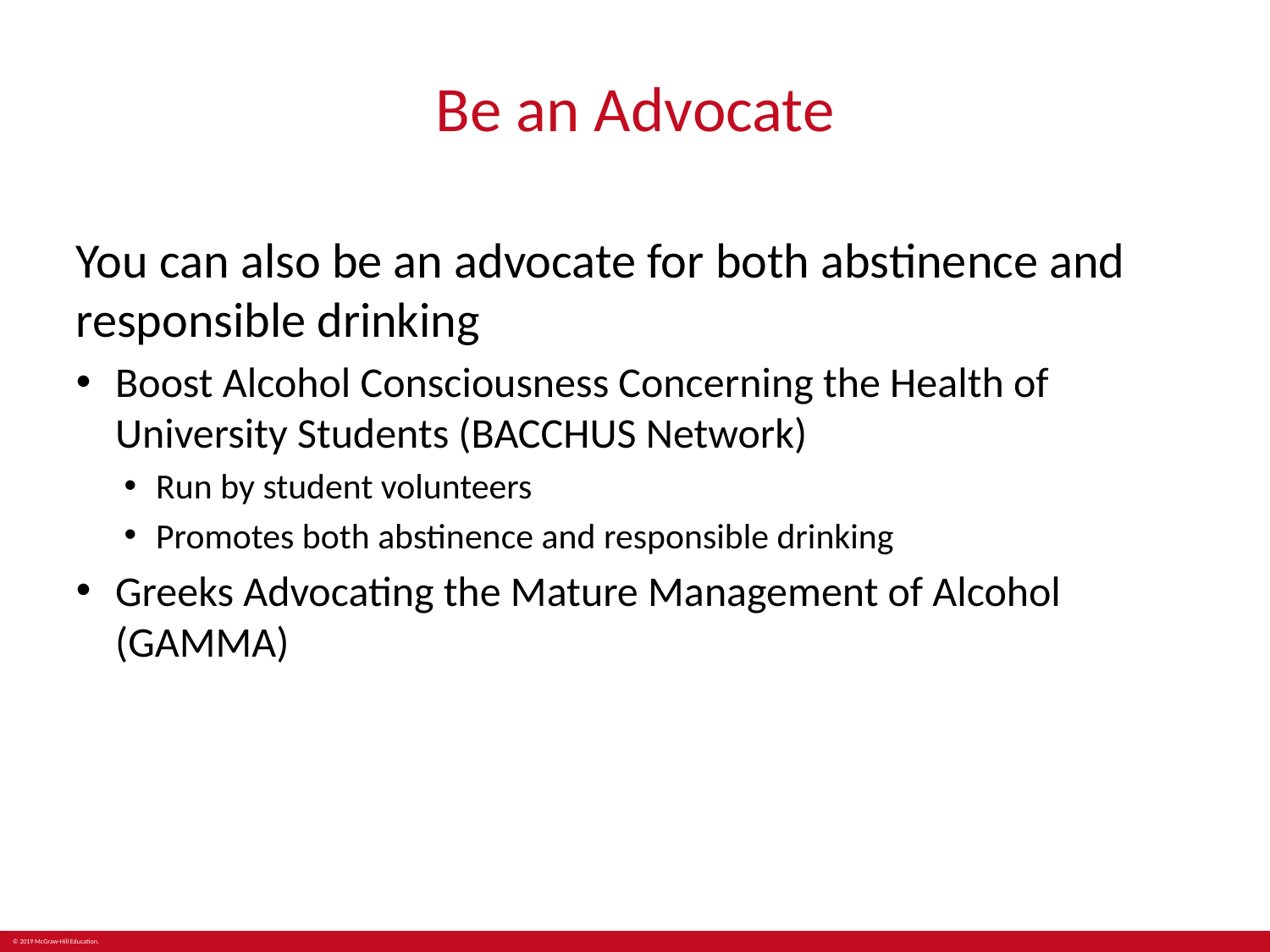

# Be an Advocate
You can also be an advocate for both abstinence and responsible drinking
Boost Alcohol Consciousness Concerning the Health of University Students (BACCHUS Network)
Run by student volunteers
Promotes both abstinence and responsible drinking
Greeks Advocating the Mature Management of Alcohol (GAMMA)